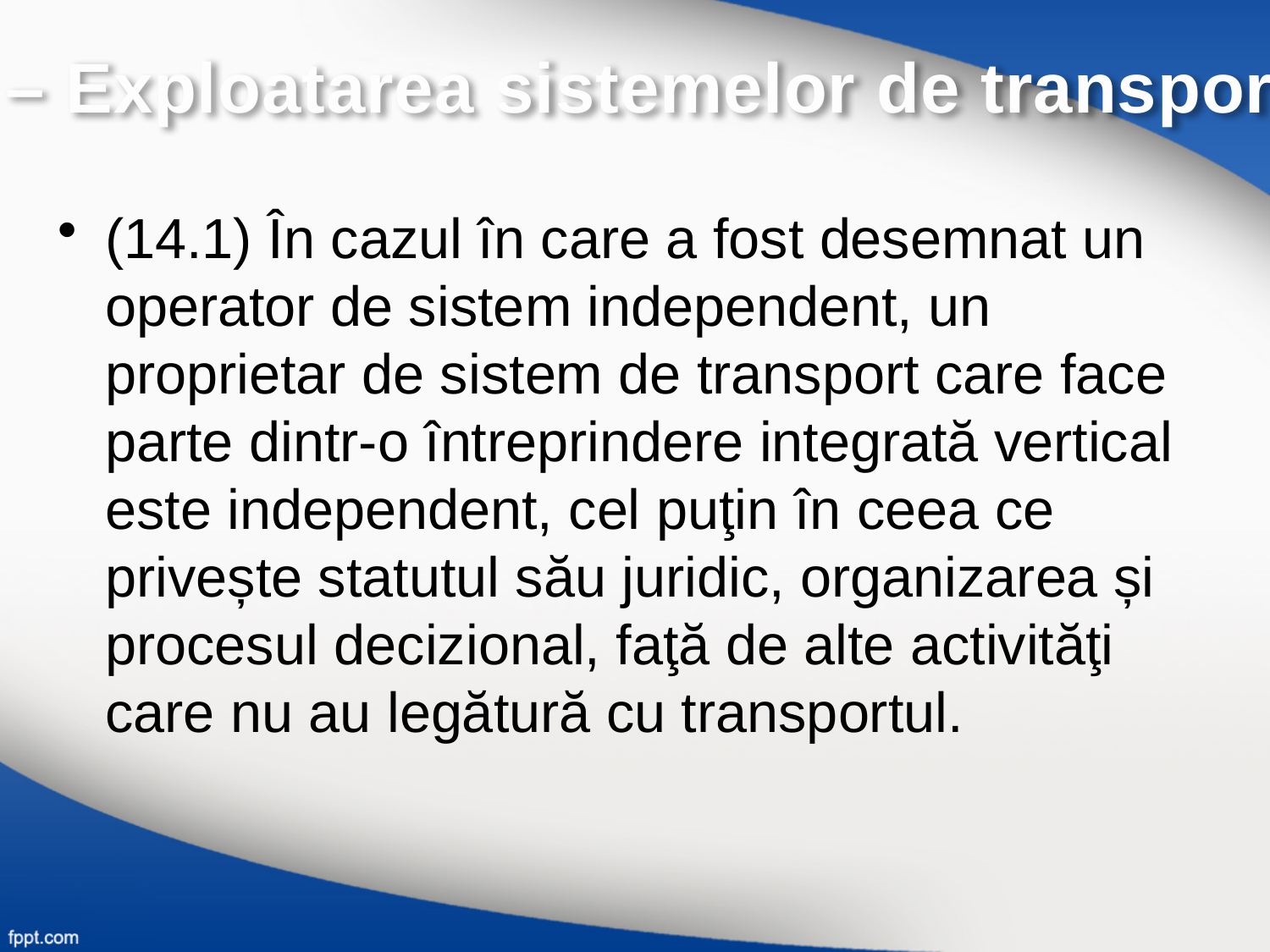

IV – Exploatarea sistemelor de transport
(14.1) În cazul în care a fost desemnat un operator de sistem independent, un proprietar de sistem de transport care face parte dintr-o întreprindere integrată vertical este independent, cel puţin în ceea ce privește statutul său juridic, organizarea și procesul decizional, faţă de alte activităţi care nu au legătură cu transportul.